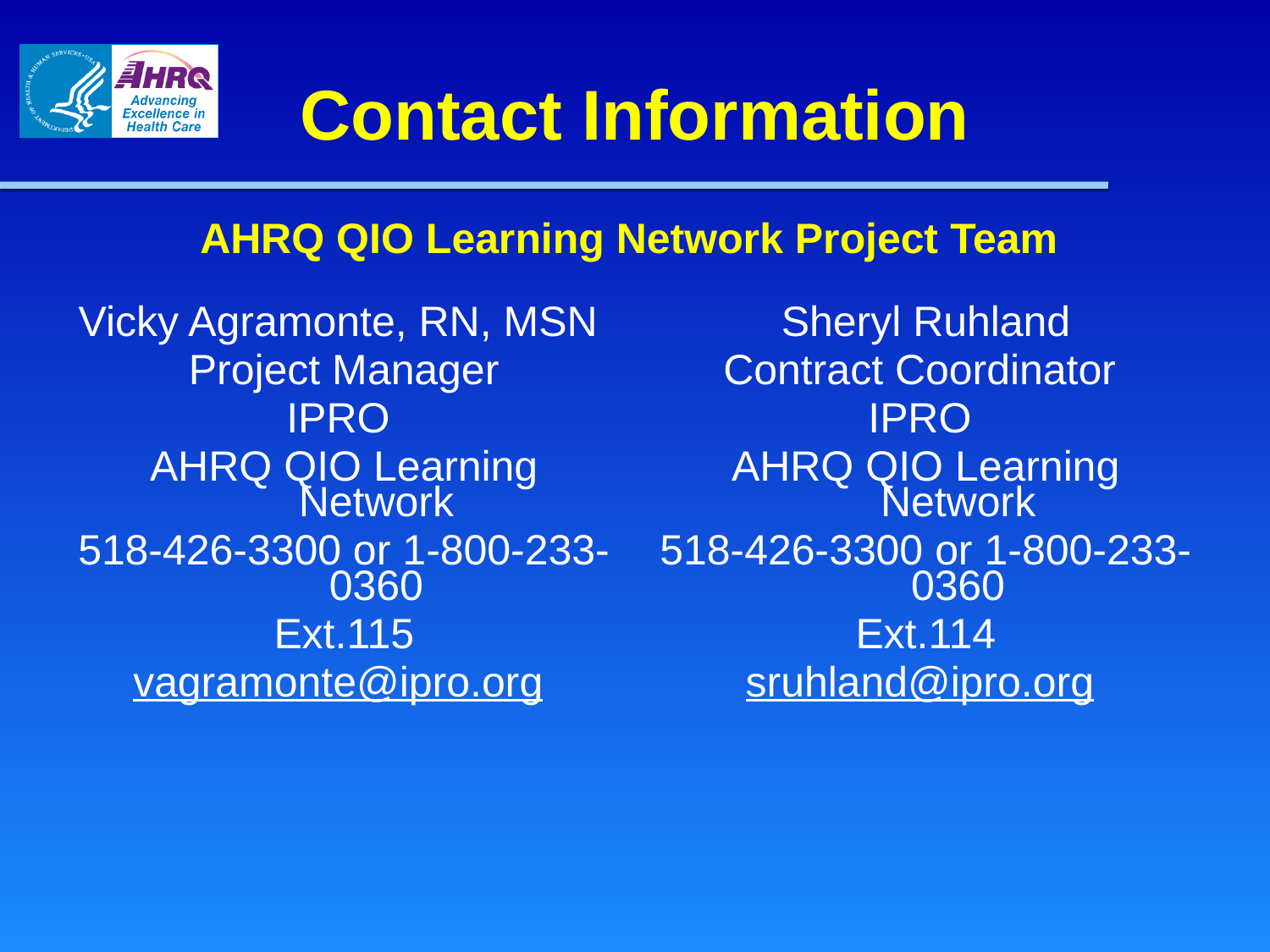

# Contact Information
AHRQ QIO Learning Network Project Team
Vicky Agramonte, RN, MSN
Project Manager
IPRO
AHRQ QIO Learning Network
518-426-3300 or 1-800-233-0360
Ext.115
vagramonte@ipro.org

Sheryl Ruhland
Contract Coordinator
IPRO
AHRQ QIO Learning Network
518-426-3300 or 1-800-233-0360
Ext.114
sruhland@ipro.org